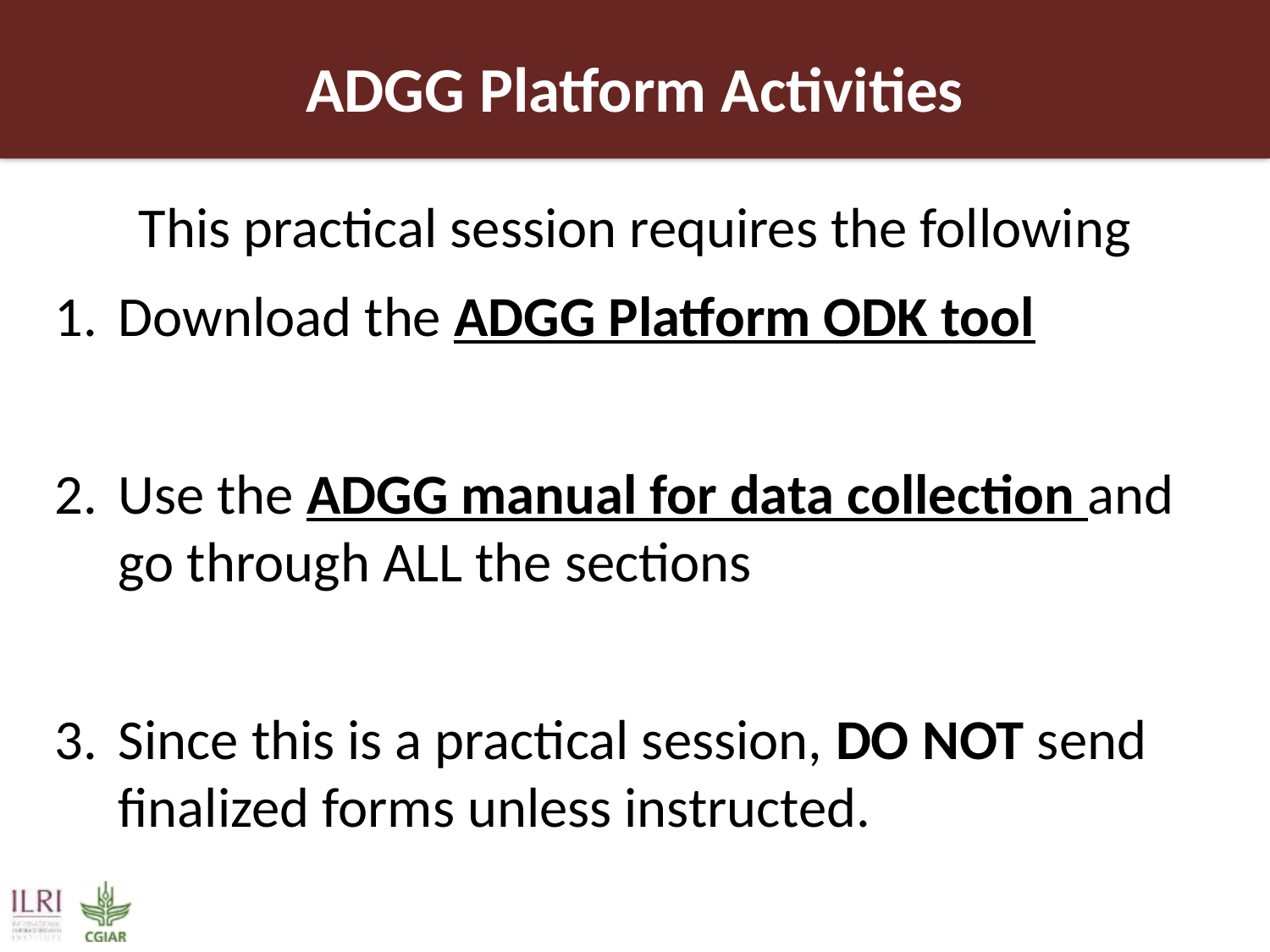

# ADGG Platform Activities
This practical session requires the following
Download the ADGG Platform ODK tool

Use the ADGG manual for data collection and go through ALL the sections

Since this is a practical session, DO NOT send finalized forms unless instructed.